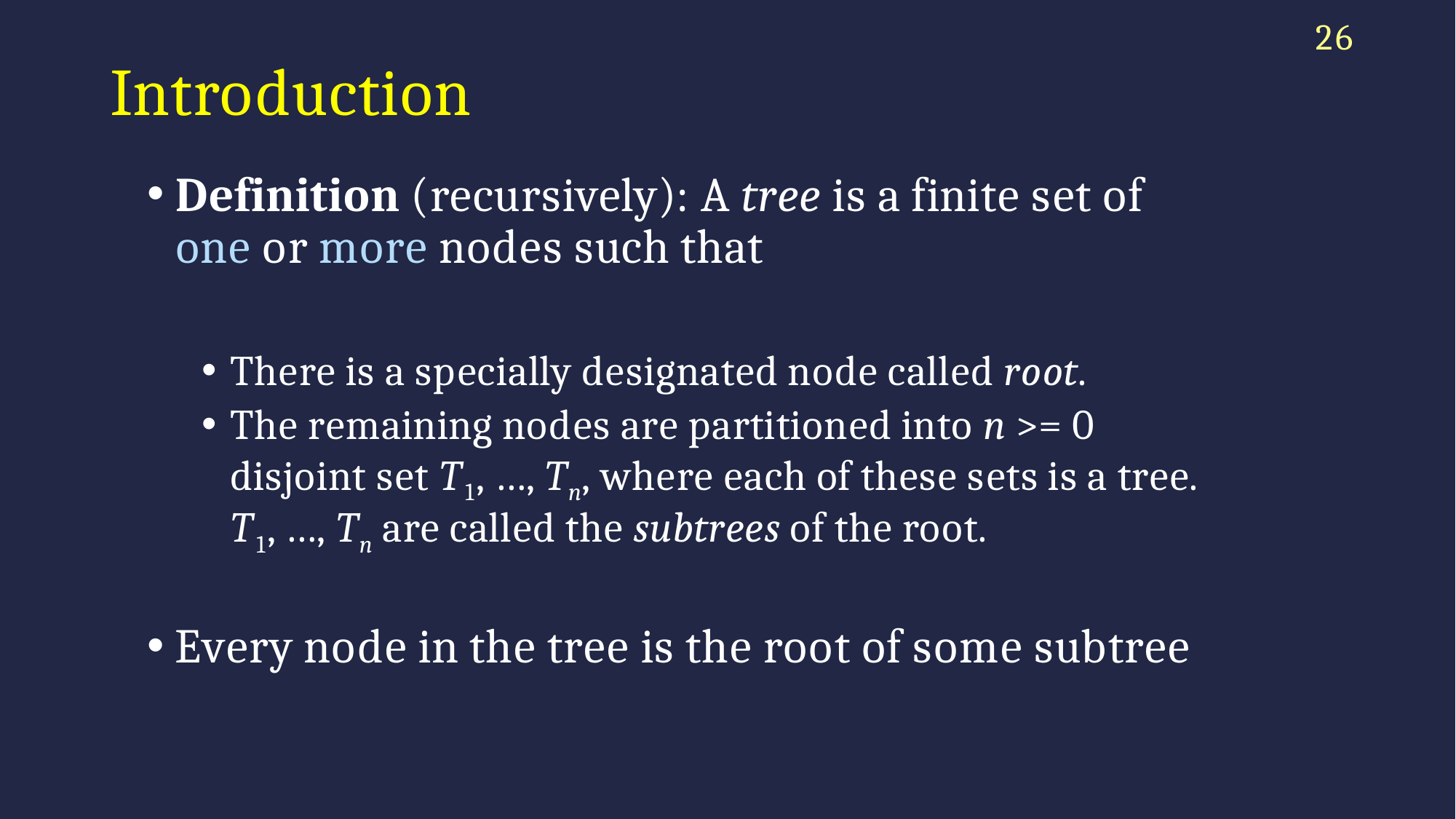

26
# Introduction
Definition (recursively): A tree is a finite set of one or more nodes such that

There is a specially designated node called root.
The remaining nodes are partitioned into n >= 0 disjoint set T1, …, Tn, where each of these sets is a tree. T1, …, Tn are called the subtrees of the root.

Every node in the tree is the root of some subtree